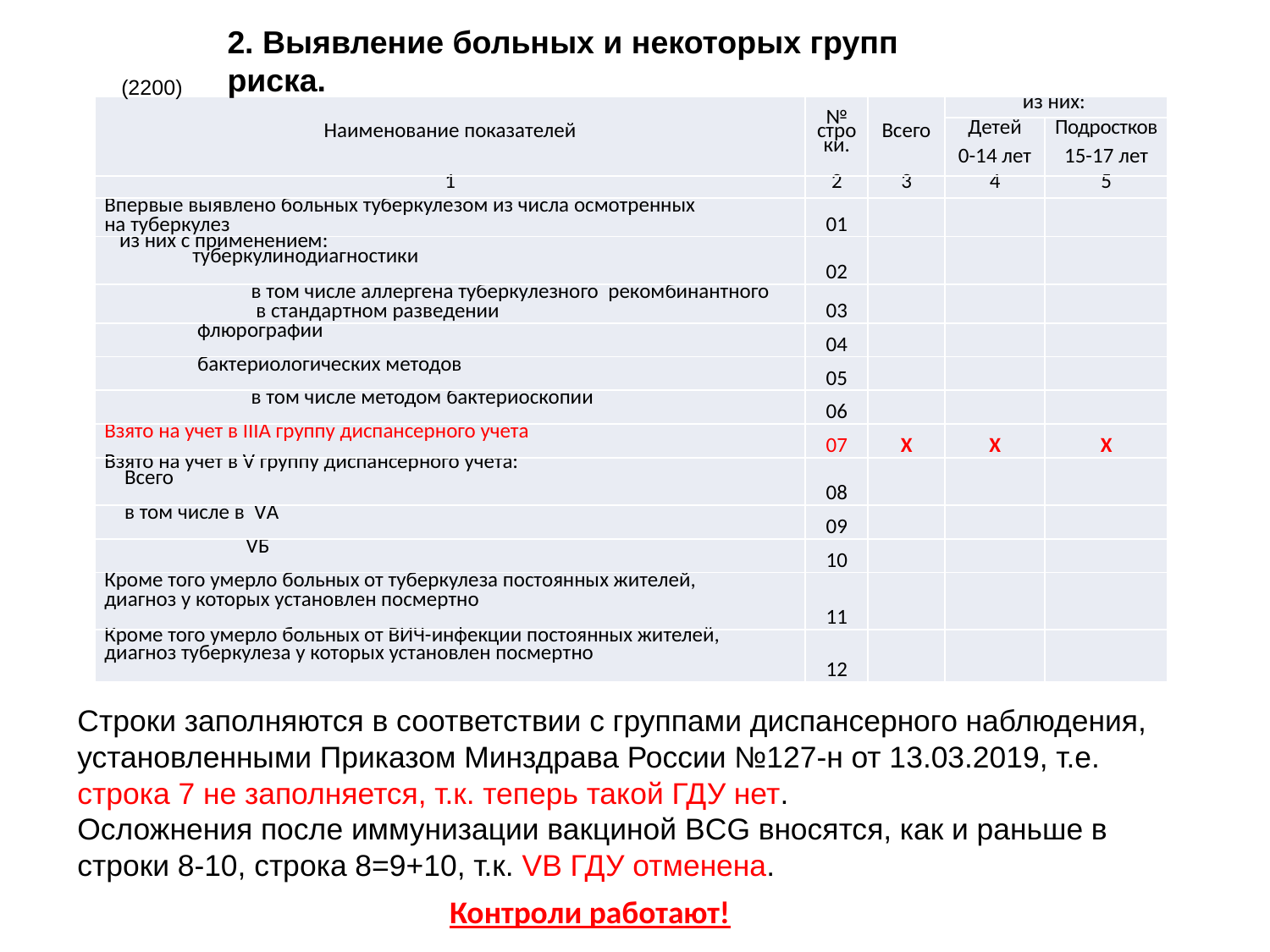

2. Выявление больных и некоторых групп риска.
(2200)
| Наименование показателей | № строки. | Всего | из них: |  |
| --- | --- | --- | --- | --- |
|  |  |  | Детей 0-14 лет | Подростков 15-17 лет |
| 1 | 2 | 3 | 4 | 5 |
| Впервые выявлено больных туберкулезом из числа осмотренных на туберкулез | 01 |  |  |  |
| из них с применением: туберкулинодиагностики | 02 |  |  |  |
| в том числе аллергена туберкулезного рекомбинантного в стандартном разведении | 03 |  |  |  |
| флюрографии | 04 |  |  |  |
| бактериологических методов | 05 |  |  |  |
| в том числе методом бактериоскопии | 06 |  |  |  |
| Взято на учет в IIIА группу диспансерного учета | 07 | Х | Х | Х |
| Взято на учет в V группу диспансерного учета: Всего | 08 |  |  |  |
| в том числе в VА | 09 |  |  |  |
| VБ | 10 |  |  |  |
| Кроме того умерло больных от туберкулеза постоянных жителей, диагноз у которых установлен посмертно | 11 |  |  |  |
| Кроме того умерло больных от ВИЧ-инфекции постоянных жителей, диагноз туберкулеза у которых установлен посмертно | 12 |  |  |  |
Строки заполняются в соответствии с группами диспансерного наблюдения, установленными Приказом Минздрава России №127-н от 13.03.2019, т.е.
строка 7 не заполняется, т.к. теперь такой ГДУ нет.
Осложнения после иммунизации вакциной BCG вносятся, как и раньше в строки 8-10, строка 8=9+10, т.к. VВ ГДУ отменена.
Контроли работают!